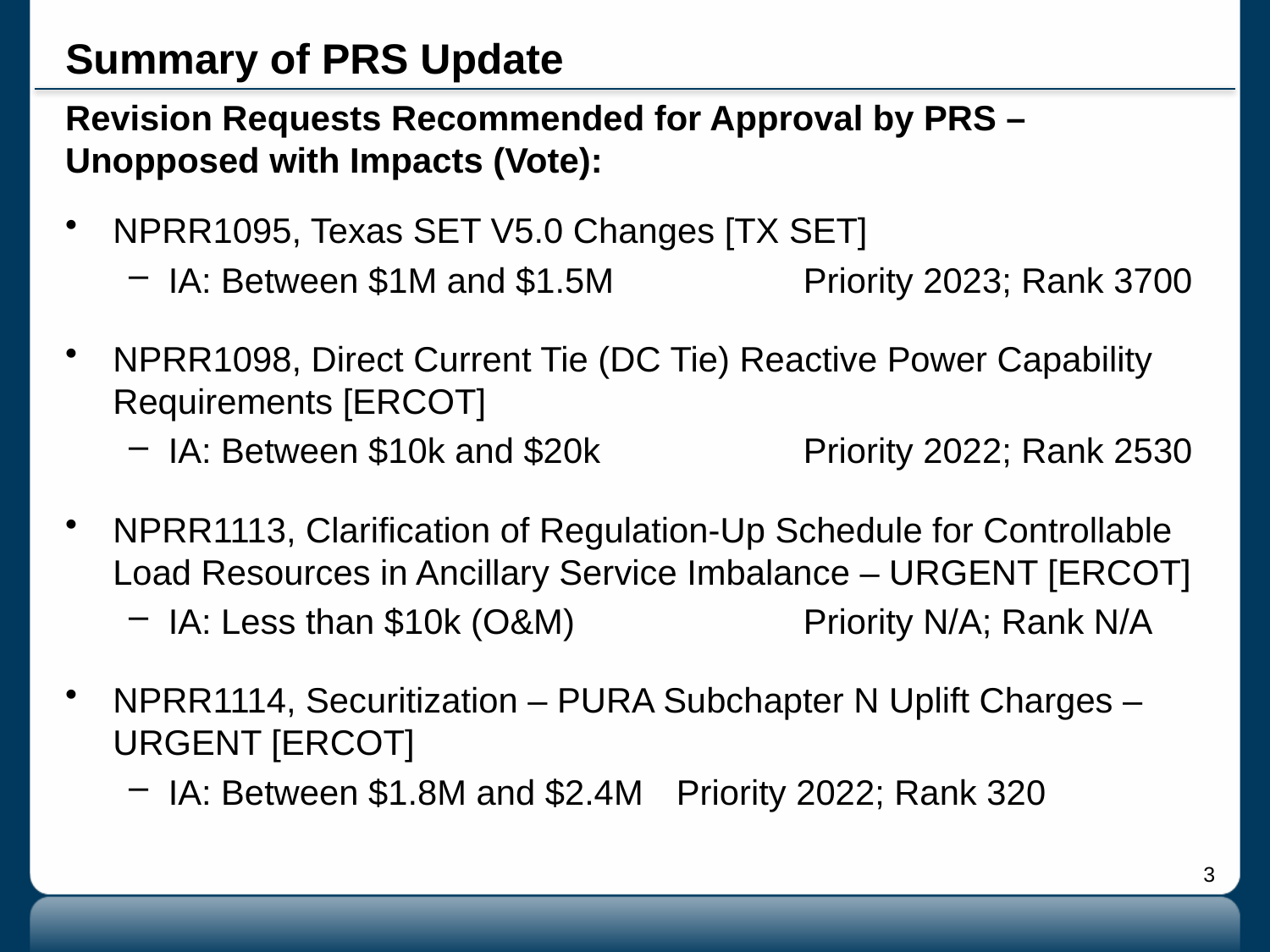

# Summary of PRS Update
Revision Requests Recommended for Approval by PRS – Unopposed with Impacts (Vote):
NPRR1095, Texas SET V5.0 Changes [TX SET]
IA: Between $1M and $1.5M		Priority 2023; Rank 3700

NPRR1098, Direct Current Tie (DC Tie) Reactive Power Capability Requirements [ERCOT]
IA: Between $10k and $20k		Priority 2022; Rank 2530

NPRR1113, Clarification of Regulation-Up Schedule for Controllable Load Resources in Ancillary Service Imbalance – URGENT [ERCOT]
IA: Less than $10k (O&M)		Priority N/A; Rank N/A

NPRR1114, Securitization – PURA Subchapter N Uplift Charges – URGENT [ERCOT]
IA: Between $1.8M and $2.4M	Priority 2022; Rank 320